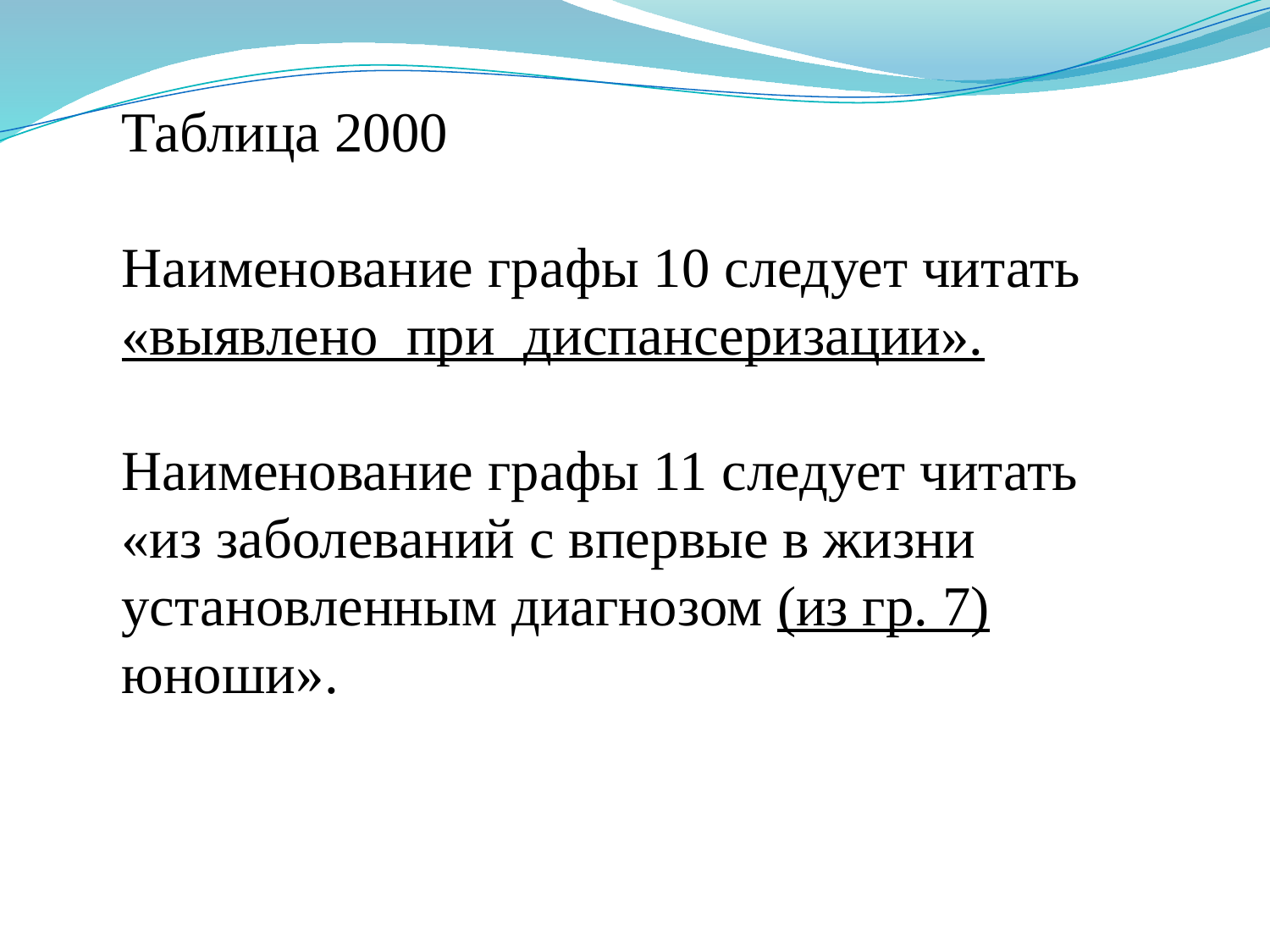

Таблица 2000
Наименование графы 10 следует читать «выявлено  при  диспансеризации».
Наименование графы 11 следует читать
«из заболеваний с впервые в жизни установленным диагнозом (из гр. 7) юноши».